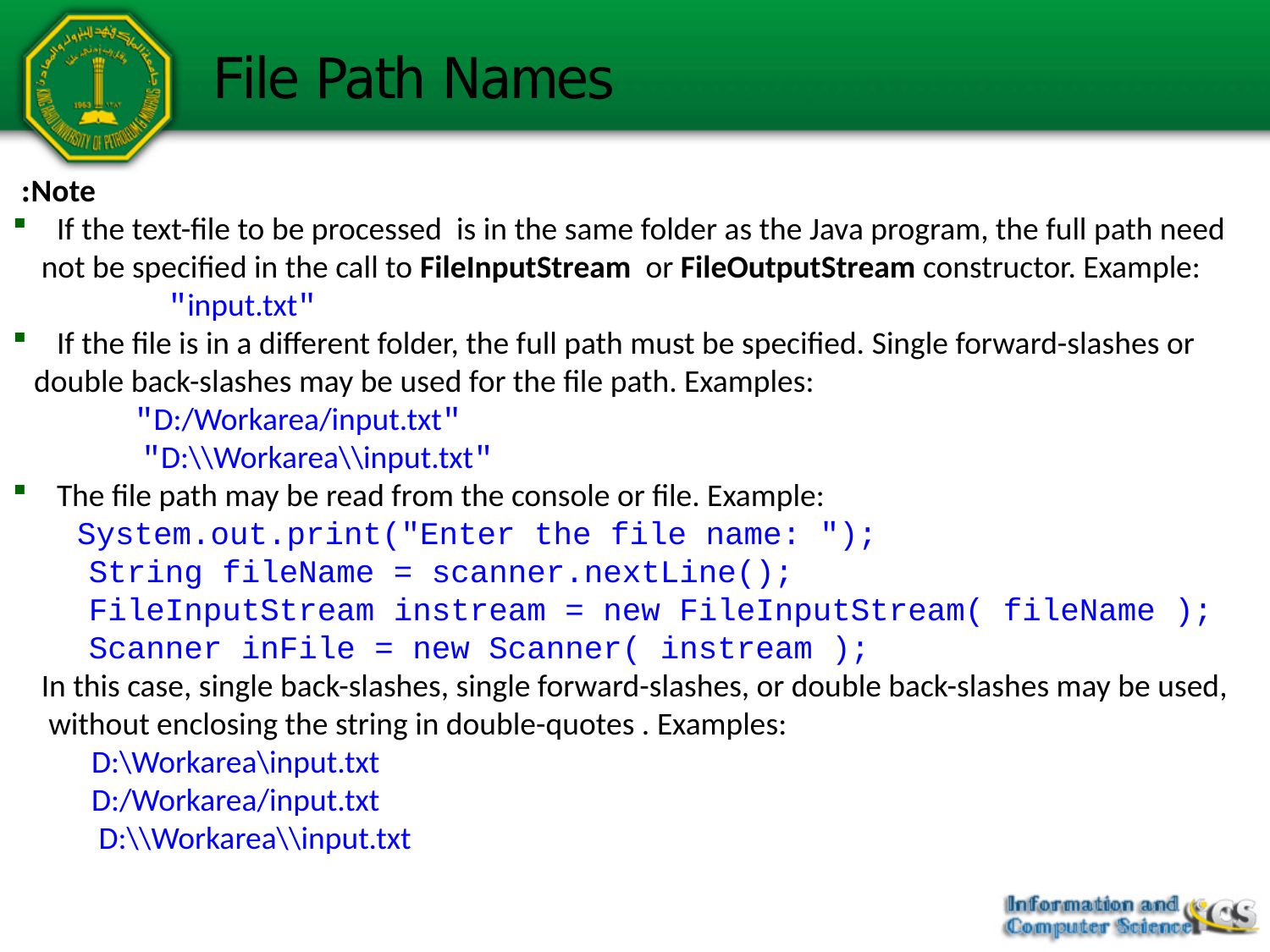

# File Path Names
Note:
  If the text-file to be processed  is in the same folder as the Java program, the full path need
    not be specified in the call to FileInputStream  or FileOutputStream constructor. Example:
		    "input.txt"
  If the file is in a different folder, the full path must be specified. Single forward-slashes or
   double back-slashes may be used for the file path. Examples:
                 "D:/Workarea/input.txt"
                  "D:\\Workarea\\input.txt"
  The file path may be read from the console or file. Example:
         System.out.print("Enter the file name: ");
    String fileName = scanner.nextLine();
    FileInputStream instream = new FileInputStream( fileName );
    Scanner inFile = new Scanner( instream );
    In this case, single back-slashes, single forward-slashes, or double back-slashes may be used,
     without enclosing the string in double-quotes . Examples:
           D:\Workarea\input.txt
           D:/Workarea/input.txt
            D:\\Workarea\\input.txt